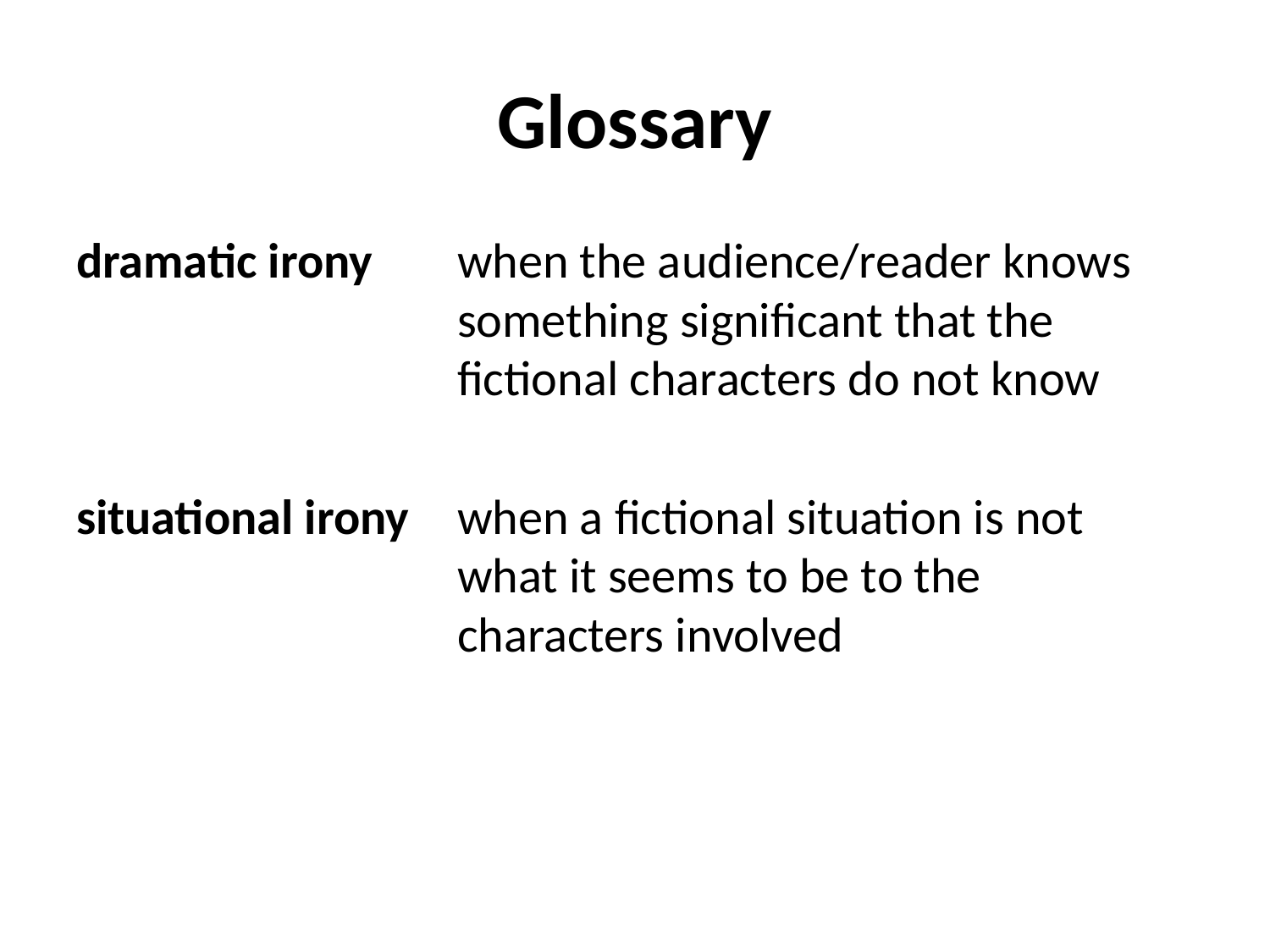

# Glossary
dramatic irony	when the audience/reader knows 			something significant that the  				fictional characters do not know

situational irony	when a fictional situation is not 			what it seems to be to the 				characters involved